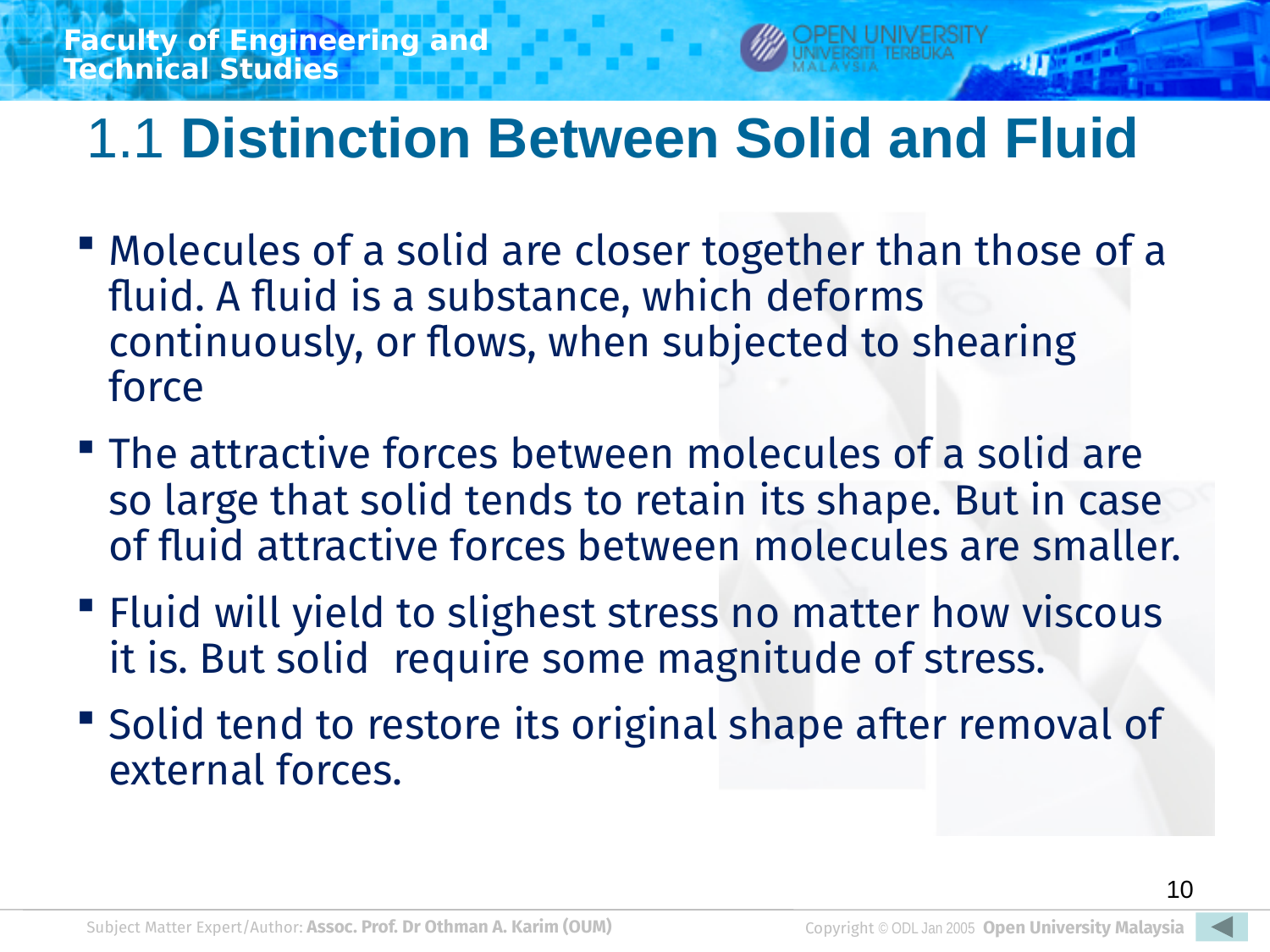

# 1.1 Distinction Between Solid and Fluid
Molecules of a solid are closer together than those of a fluid. A fluid is a substance, which deforms continuously, or flows, when subjected to shearing force
The attractive forces between molecules of a solid are so large that solid tends to retain its shape. But in case of fluid attractive forces between molecules are smaller.
Fluid will yield to slighest stress no matter how viscous it is. But solid  require some magnitude of stress.
Solid tend to restore its original shape after removal of external forces.

10
Copyright © ODL Jan 2005  Open University Malaysia